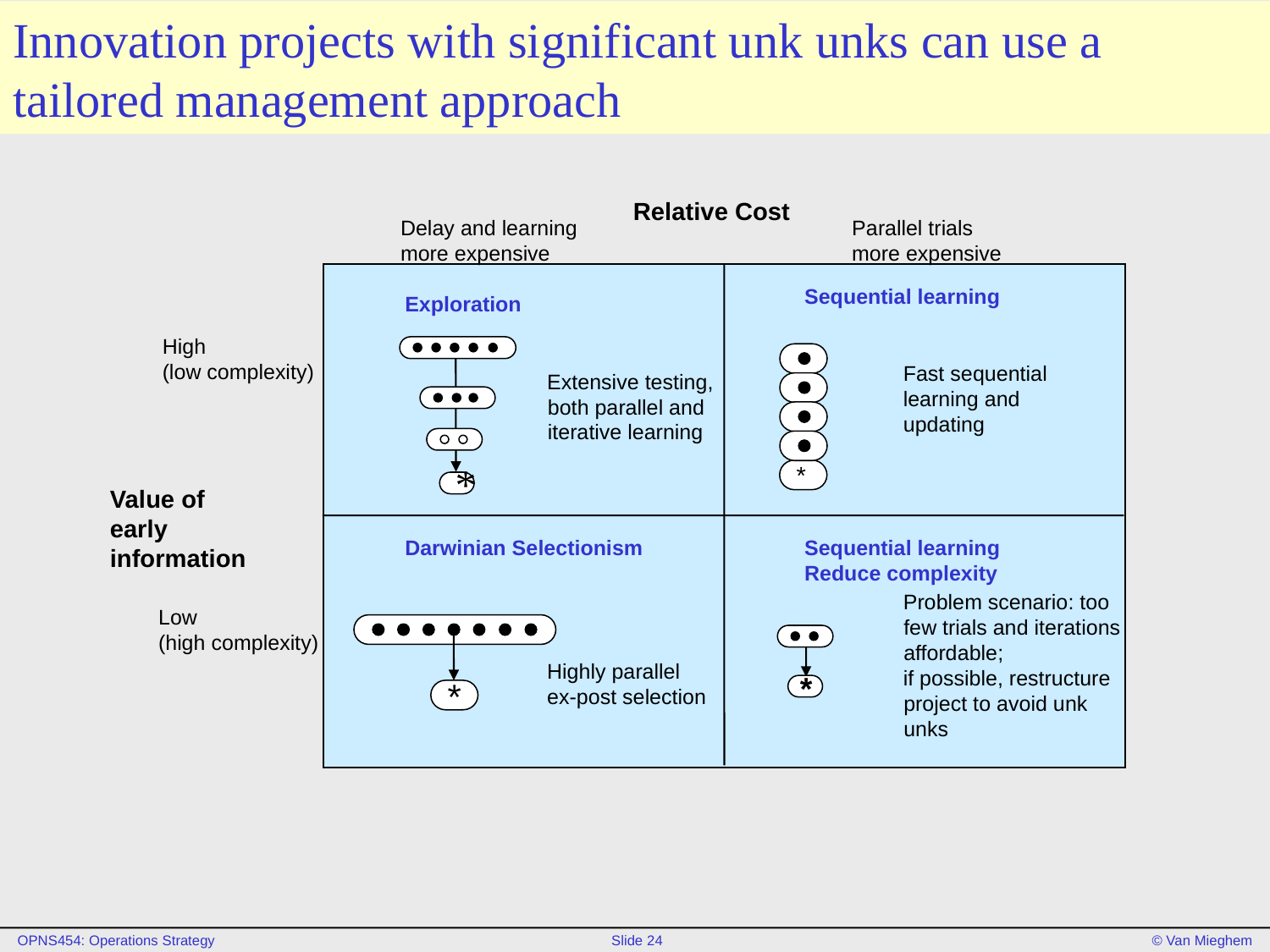

# Innovation projects with significant unk unks can use a tailored management approach
Relative Cost
Delay and learning
more expensive
Parallel trials
more expensive

Sequential learning
Exploration

High
(low complexity)

Fast sequential learning and updating
Extensive testing, both parallel and iterative learning

*
*
Value of
early information

Darwinian Selectionism
Sequential learning
Reduce complexity
Problem scenario: too few trials and iterations affordable;
if possible, restructure project to avoid unk unks
Low
(high complexity)

Highly parallel
ex-post selection
*

*